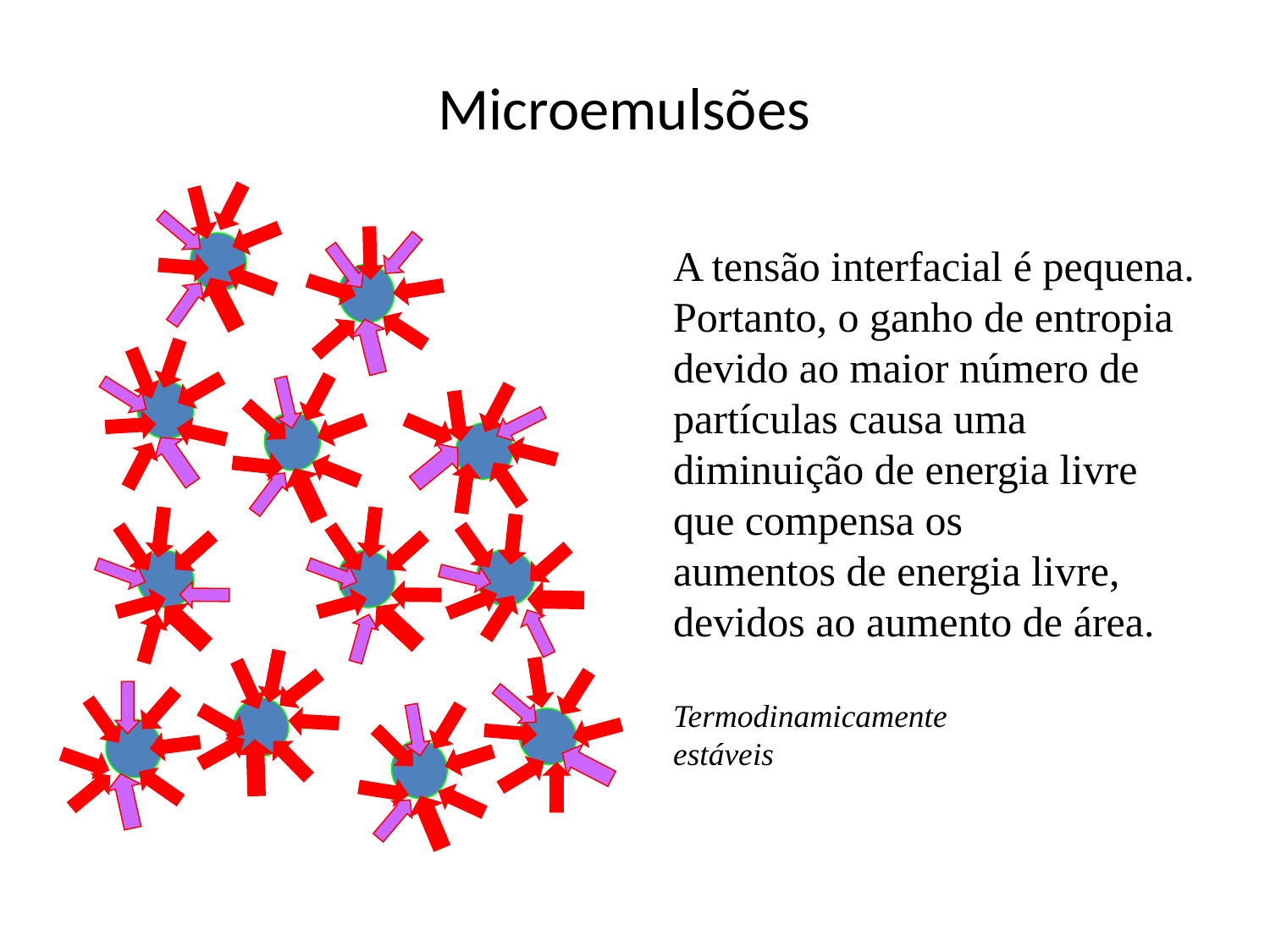

# Microemulsões

A tensão interfacial é pequena.
Portanto, o ganho de entropia
devido ao maior número de
partículas causa uma
diminuição de energia livre
que compensa os
aumentos de energia livre,
devidos ao aumento de área.

Termodinamicamente
estáveis